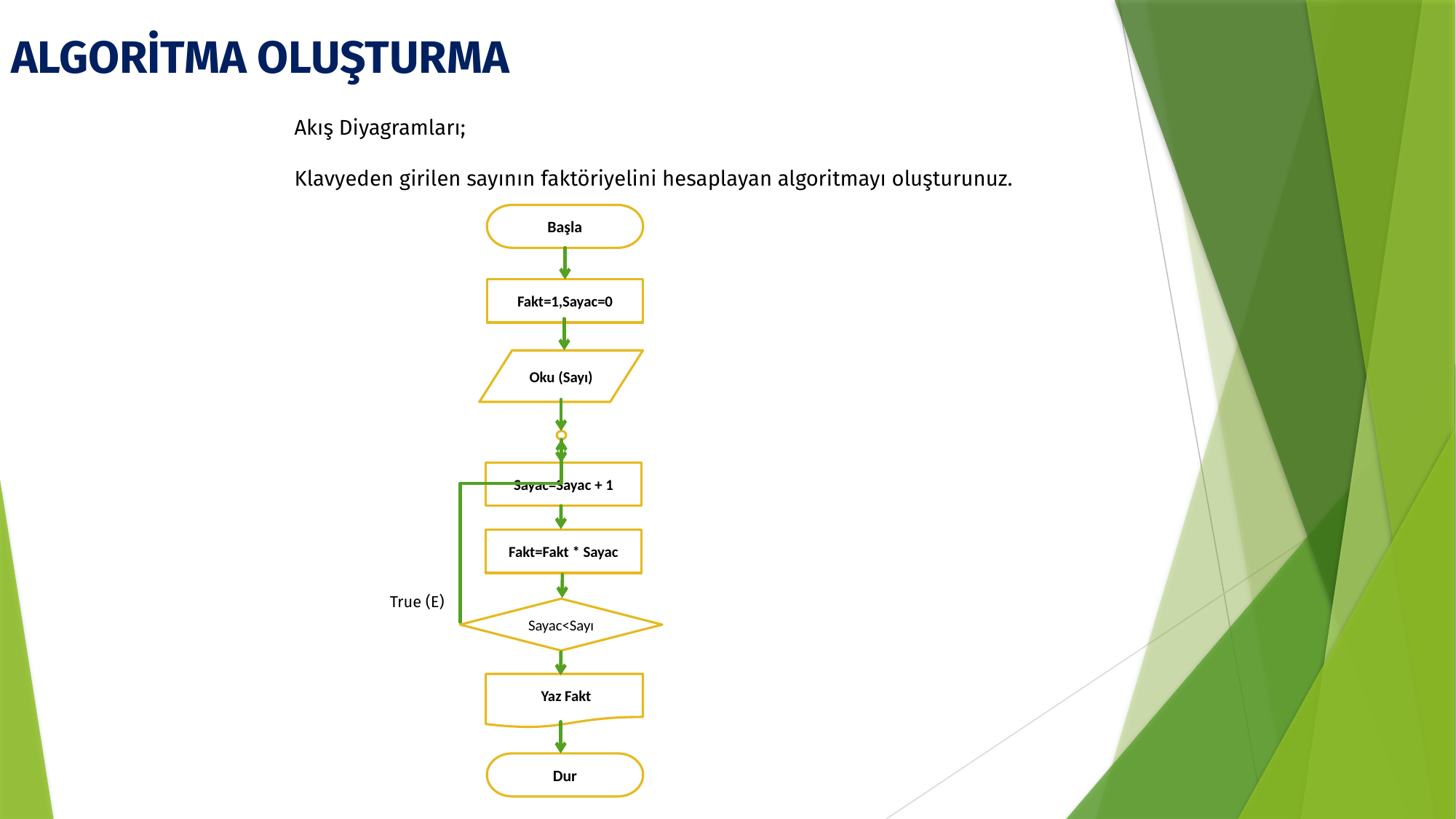

ALGORİTMA OLUŞTURMA
Akış Diyagramları;

Klavyeden girilen sayının faktöriyelini hesaplayan algoritmayı oluşturunuz.

Başla
Fakt=1,Sayac=0
Oku (Sayı)

Sayac=Sayac + 1
Fakt=Fakt * Sayac
True (E)
Sayac<Sayı
 Yaz Fakt
Dur